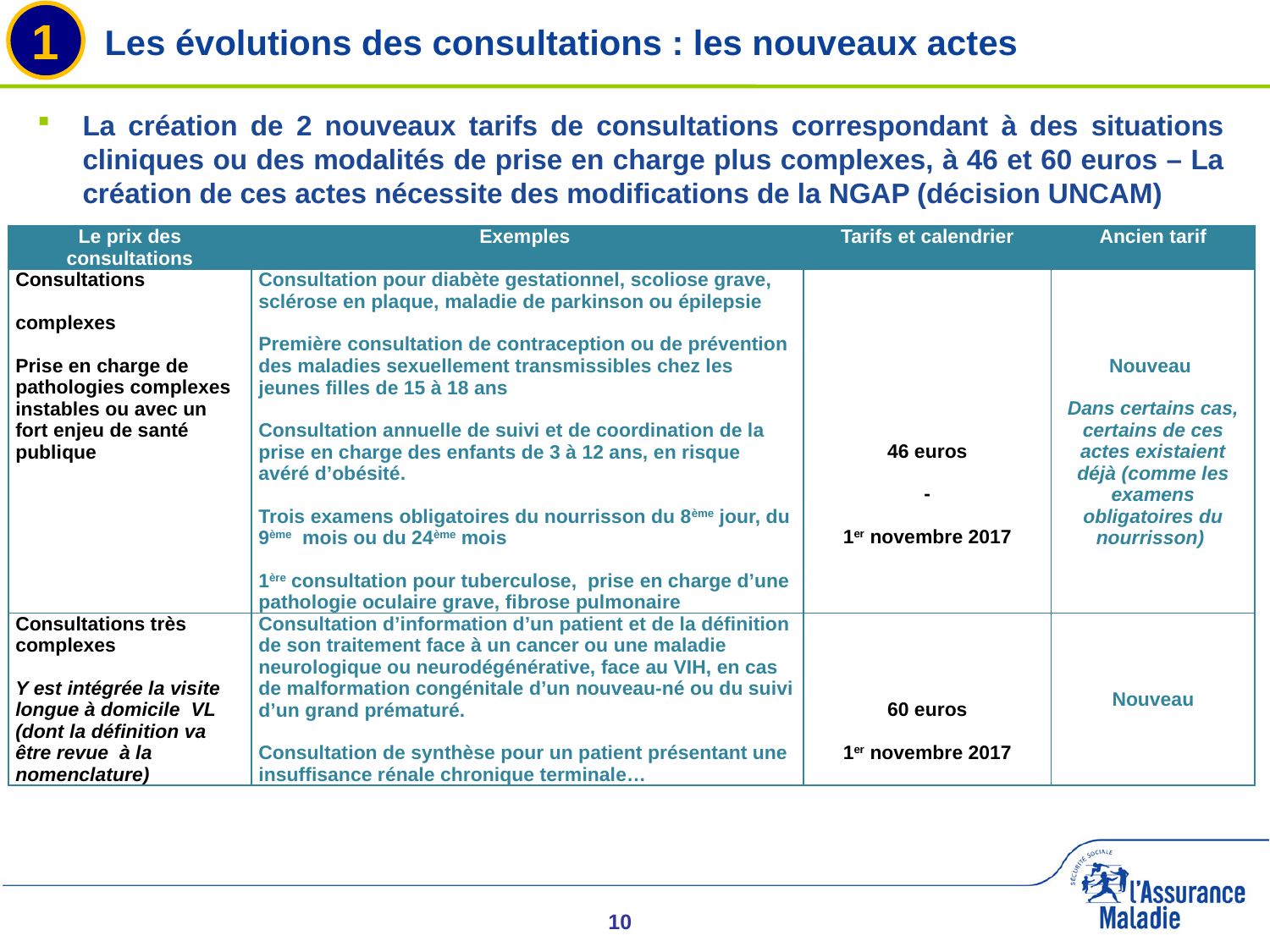

1
# Les évolutions des consultations : les nouveaux actes

La création de 2 nouveaux tarifs de consultations correspondant à des situations cliniques ou des modalités de prise en charge plus complexes, à 46 et 60 euros – La création de ces actes nécessite des modifications de la NGAP (décision UNCAM)
| Le prix des consultations | Exemples | Tarifs et calendrier | Ancien tarif |
| --- | --- | --- | --- |
| Consultations complexes Prise en charge de pathologies complexes instables ou avec un fort enjeu de santé publique | Consultation pour diabète gestationnel, scoliose grave, sclérose en plaque, maladie de parkinson ou épilepsie Première consultation de contraception ou de prévention des maladies sexuellement transmissibles chez les jeunes filles de 15 à 18 ans Consultation annuelle de suivi et de coordination de la prise en charge des enfants de 3 à 12 ans, en risque avéré d’obésité. Trois examens obligatoires du nourrisson du 8ème jour, du 9ème mois ou du 24ème mois 1ère consultation pour tuberculose, prise en charge d’une pathologie oculaire grave, fibrose pulmonaire | 46 euros - 1er novembre 2017 | Nouveau Dans certains cas, certains de ces actes existaient déjà (comme les examens obligatoires du nourrisson) |
| Consultations très complexes Y est intégrée la visite longue à domicile VL (dont la définition va être revue à la nomenclature) | Consultation d’information d’un patient et de la définition de son traitement face à un cancer ou une maladie neurologique ou neurodégénérative, face au VIH, en cas de malformation congénitale d’un nouveau-né ou du suivi d’un grand prématuré. Consultation de synthèse pour un patient présentant une insuffisance rénale chronique terminale… | 60 euros 1er novembre 2017 | Nouveau |
10